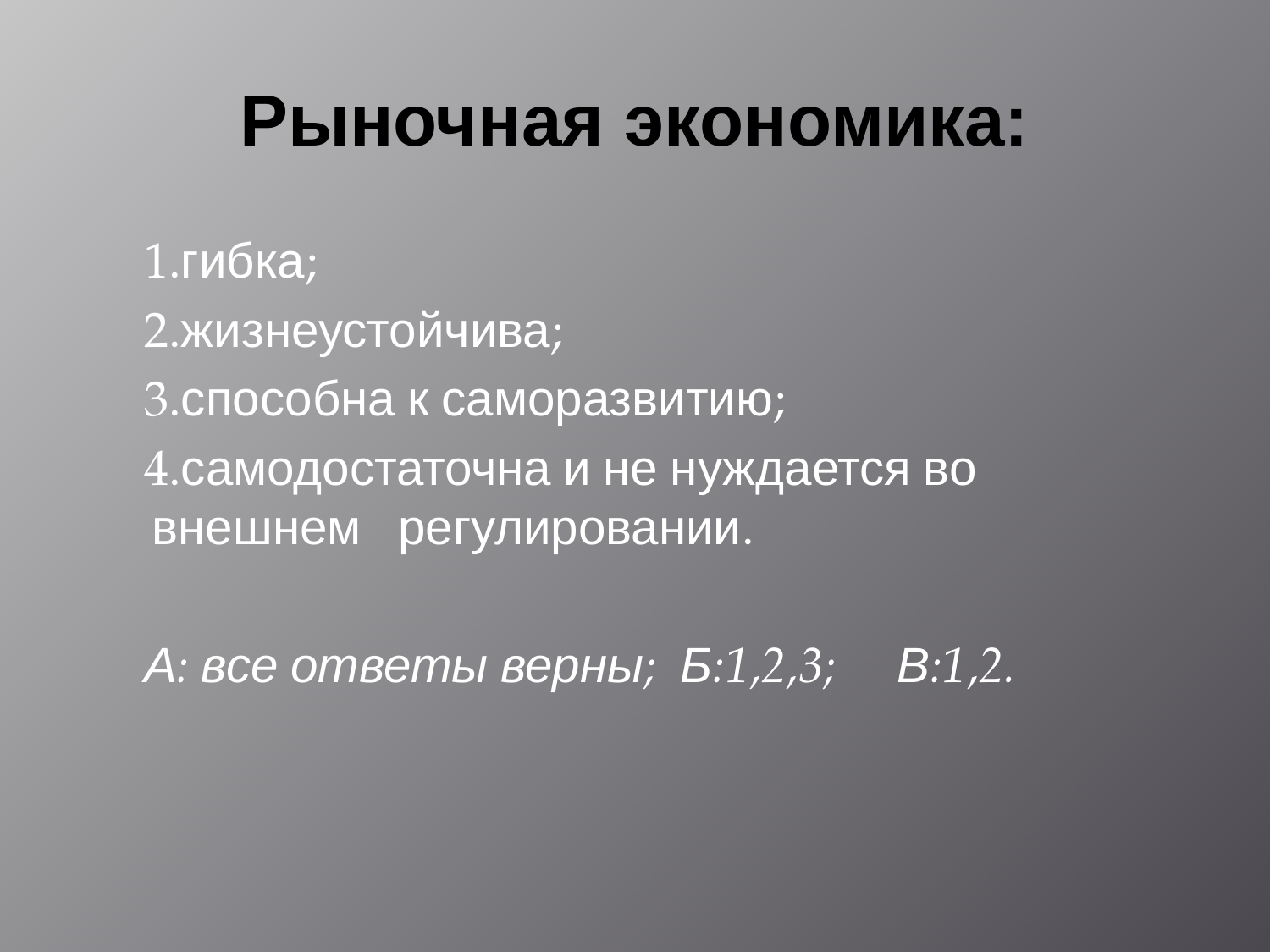

# Рыночная экономика:
    1.гибка;
    2.жизнеустойчива;
    3.способна к саморазвитию;
    4.самодостаточна и не нуждается во внешнем   регулировании.

    А: все ответы верны;  Б:1,2,3;     В:1,2.